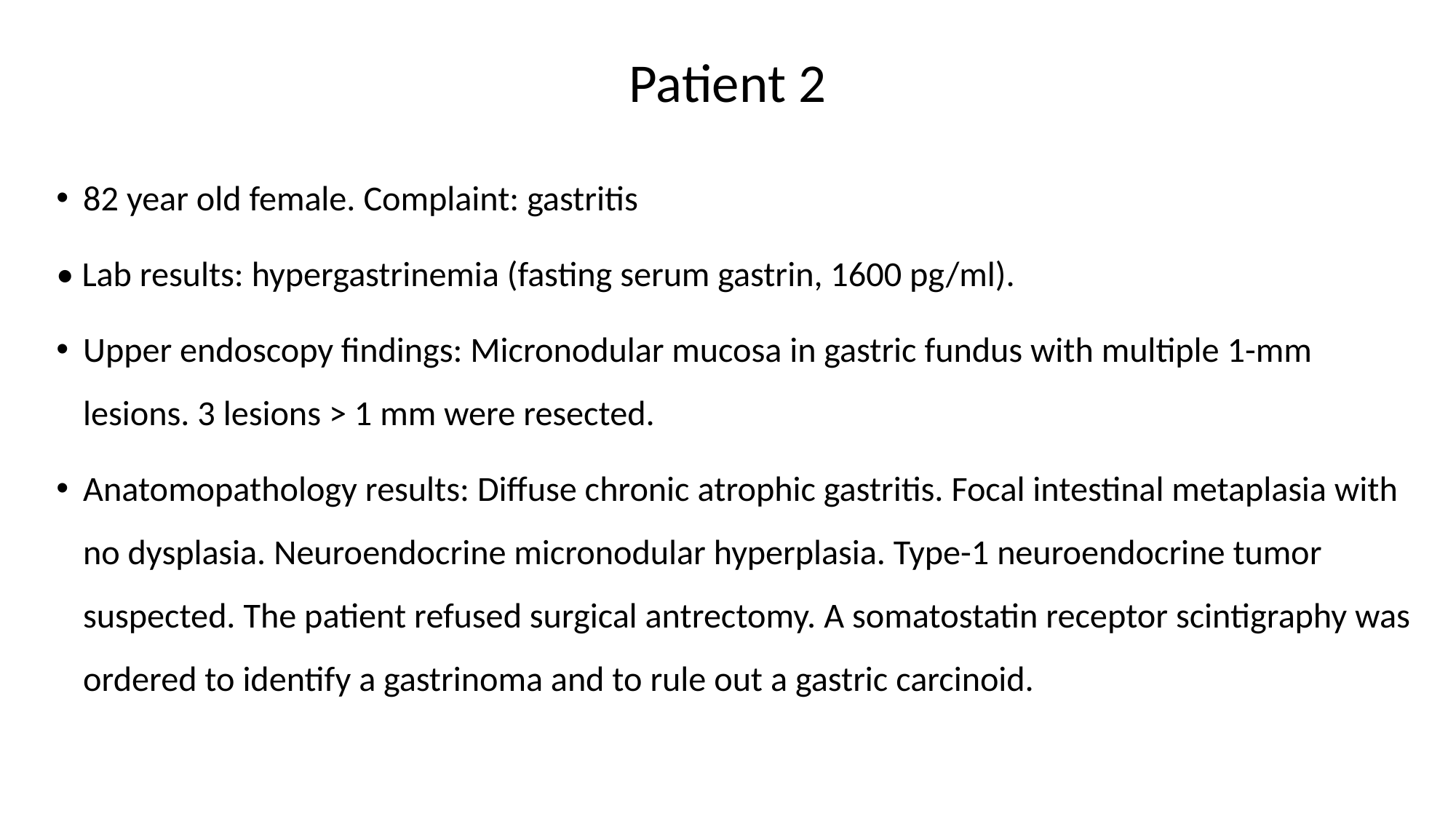

# Patient 2
82 year old female. Complaint: gastritis
• Lab results: hypergastrinemia (fasting serum gastrin, 1600 pg/ml).
Upper endoscopy findings: Micronodular mucosa in gastric fundus with multiple 1-mm lesions. 3 lesions > 1 mm were resected.
Anatomopathology results: Diffuse chronic atrophic gastritis. Focal intestinal metaplasia with no dysplasia. Neuroendocrine micronodular hyperplasia. Type-1 neuroendocrine tumor suspected. The patient refused surgical antrectomy. A somatostatin receptor scintigraphy was ordered to identify a gastrinoma and to rule out a gastric carcinoid.